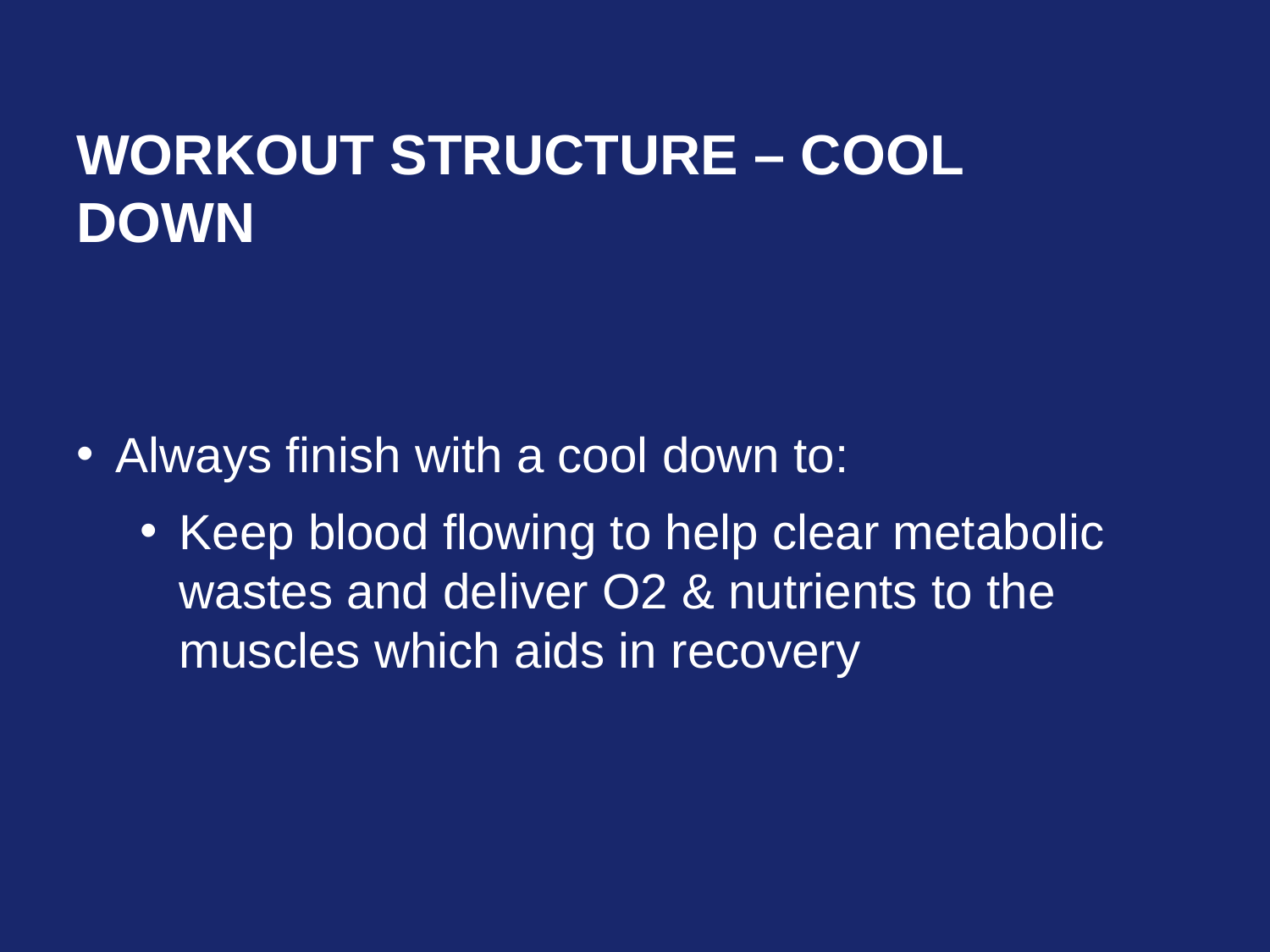

# Workout structure – Cool down
Always finish with a cool down to:
Keep blood flowing to help clear metabolic wastes and deliver O2 & nutrients to the muscles which aids in recovery